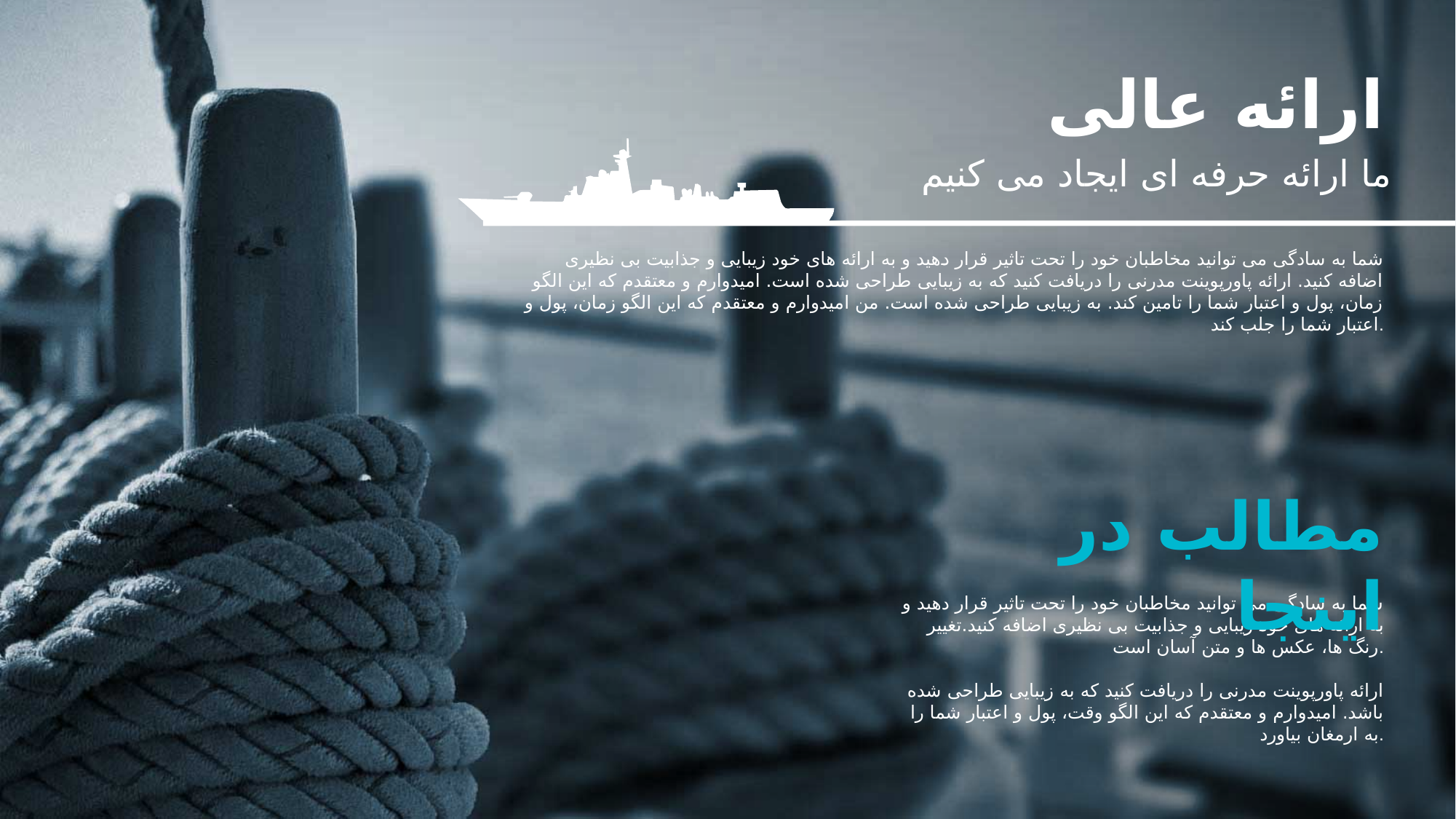

ارائه عالی

ما ارائه حرفه ای ایجاد می کنیم

شما به سادگی می توانید مخاطبان خود را تحت تاثیر قرار دهید و به ارائه های خود زیبایی و جذابیت بی نظیری اضافه کنید. ارائه پاورپوینت مدرنی را دریافت کنید که به زیبایی طراحی شده است. امیدوارم و معتقدم که این الگو زمان، پول و اعتبار شما را تامین کند. به زیبایی طراحی شده است. من امیدوارم و معتقدم که این الگو زمان، پول و اعتبار شما را جلب کند.
مطالب در اینجا
شما به سادگی می توانید مخاطبان خود را تحت تاثیر قرار دهید و به ارائه های خود زیبایی و جذابیت بی نظیری اضافه کنید.تغییر رنگ ها، عکس ها و متن آسان است.

ارائه پاورپوینت مدرنی را دریافت کنید که به زیبایی طراحی شده باشد. امیدوارم و معتقدم که این الگو وقت، پول و اعتبار شما را به ارمغان بیاورد.